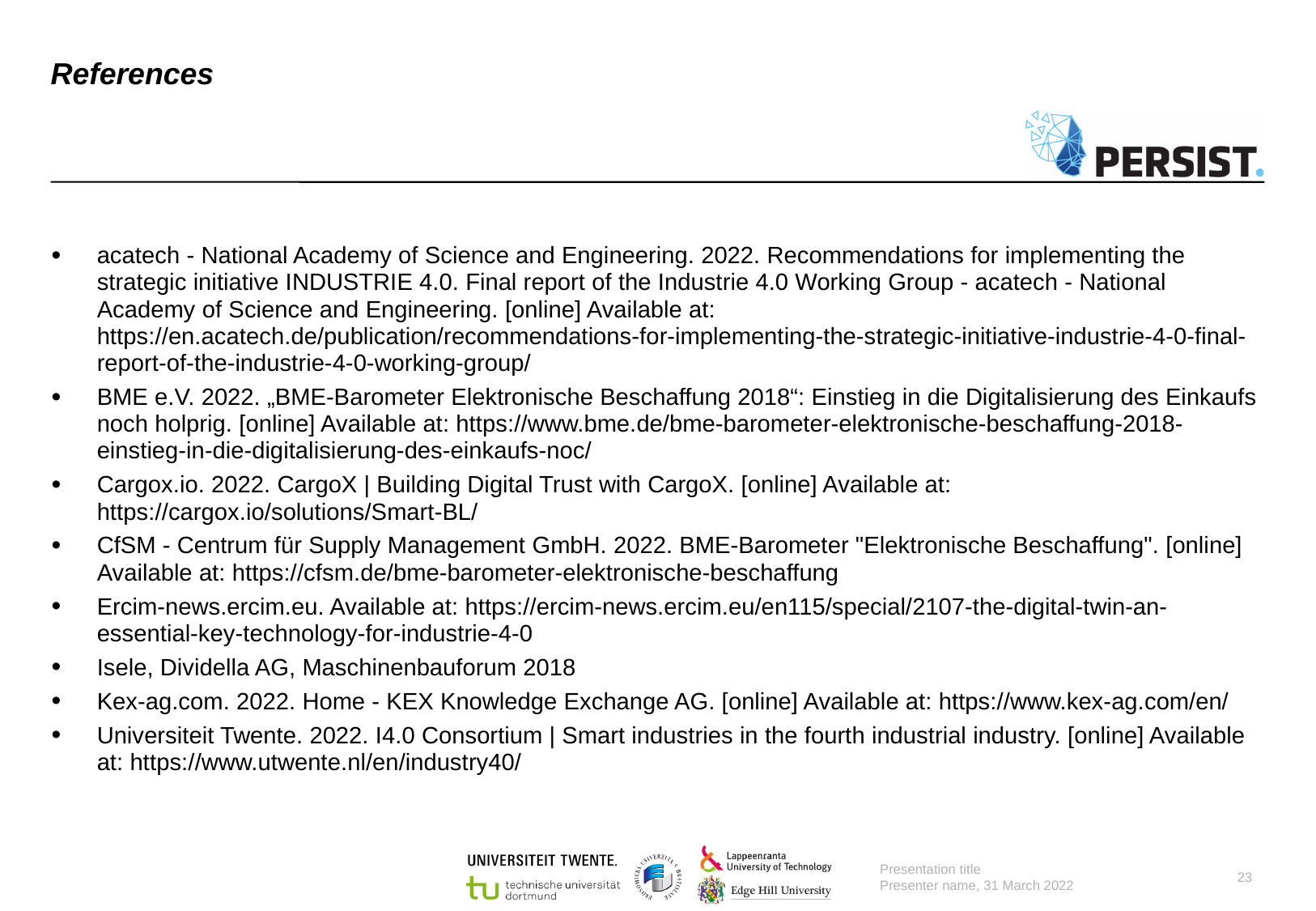

# References

acatech - National Academy of Science and Engineering. 2022. Recommendations for implementing the strategic initiative INDUSTRIE 4.0. Final report of the Industrie 4.0 Working Group - acatech - National Academy of Science and Engineering. [online] Available at: https://en.acatech.de/publication/recommendations-for-implementing-the-strategic-initiative-industrie-4-0-final-report-of-the-industrie-4-0-working-group/
BME e.V. 2022. „BME-Barometer Elektronische Beschaffung 2018“: Einstieg in die Digitalisierung des Einkaufs noch holprig. [online] Available at: https://www.bme.de/bme-barometer-elektronische-beschaffung-2018-einstieg-in-die-digitalisierung-des-einkaufs-noc/
Cargox.io. 2022. CargoX | Building Digital Trust with CargoX. [online] Available at: https://cargox.io/solutions/Smart-BL/
CfSM - Centrum für Supply Management GmbH. 2022. BME-Barometer "Elektronische Beschaffung". [online] Available at: https://cfsm.de/bme-barometer-elektronische-beschaffung
Ercim-news.ercim.eu. Available at: https://ercim-news.ercim.eu/en115/special/2107-the-digital-twin-an-essential-key-technology-for-industrie-4-0
Isele, Dividella AG, Maschinenbauforum 2018
Kex-ag.com. 2022. Home - KEX Knowledge Exchange AG. [online] Available at: https://www.kex-ag.com/en/
Universiteit Twente. 2022. I4.0 Consortium | Smart industries in the fourth industrial industry. [online] Available at: https://www.utwente.nl/en/industry40/

Presentation title
Presenter name, 31 March 2022
23